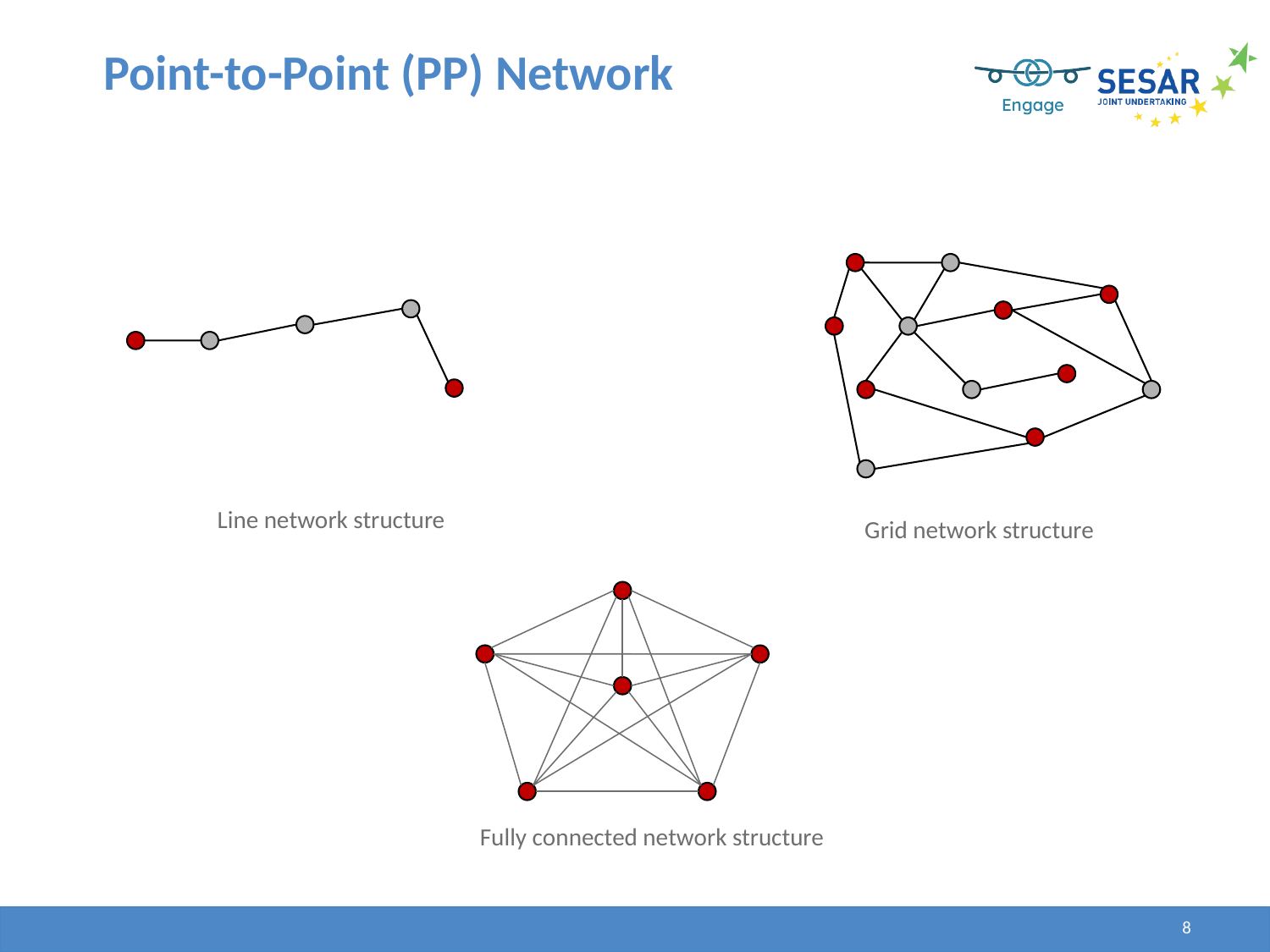

# Point-to-Point (PP) Network

Line network structure
Grid network structure

Fully connected network structure
8